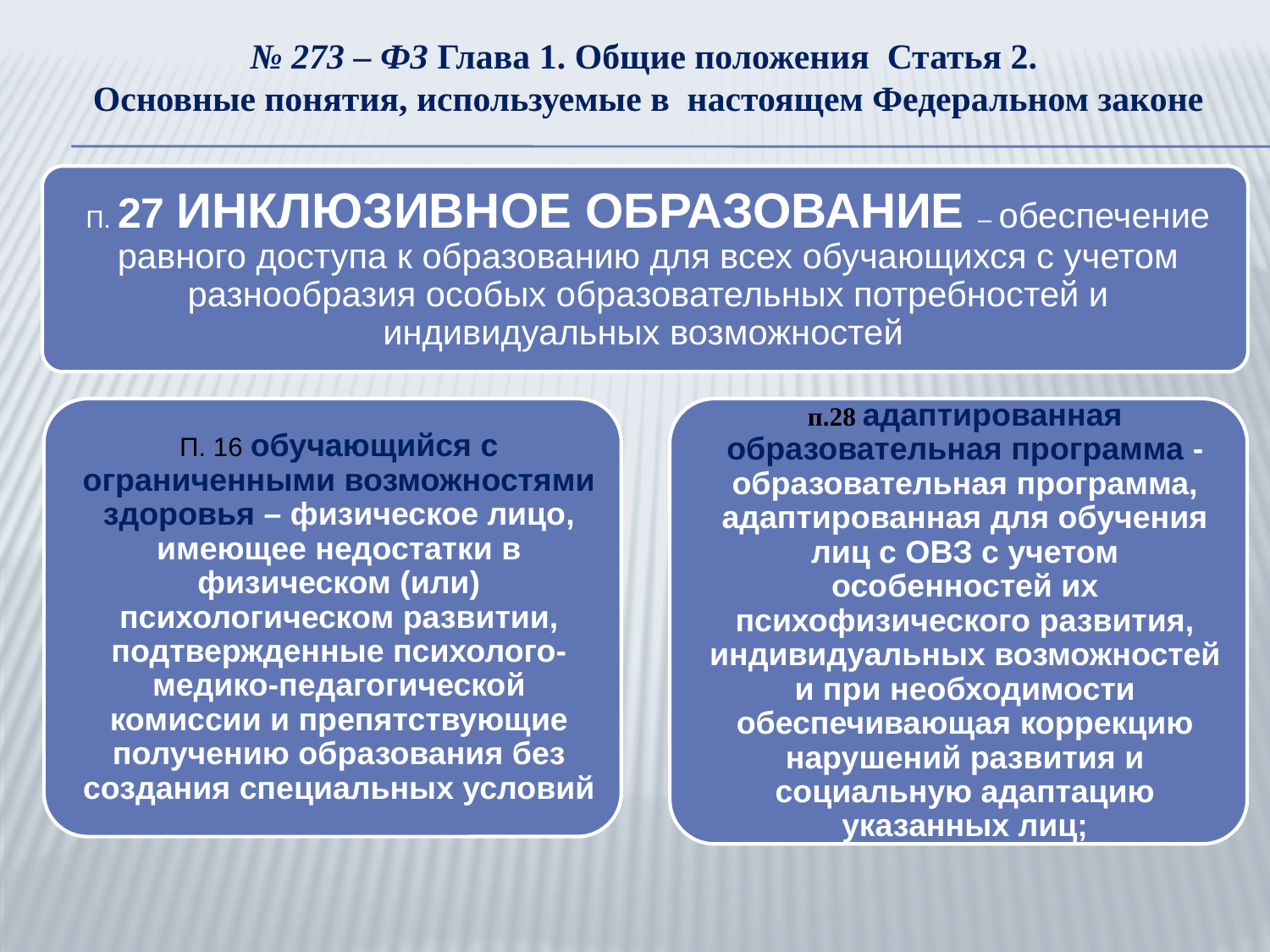

# № 273 – ФЗ Глава 1. Общие положения  Статья 2. Основные понятия, используемые в  настоящем Федеральном законе
П. 27 ИНКЛЮЗИВНОЕ ОБРАЗОВАНИЕ – обеспечение равного доступа к образованию для всех обучающихся с учетом разнообразия особых образовательных потребностей и индивидуальных возможностей
П. 16 обучающийся с ограниченными возможностями здоровья – физическое лицо, имеющее недостатки в физическом (или) психологическом развитии, подтвержденные психолого-медико-педагогической комиссии и препятствующие получению образования без создания специальных условий
п.28 адаптированная образовательная программа - образовательная программа, адаптированная для обучения лиц с ОВЗ с учетом особенностей их психофизического развития, индивидуальных возможностей и при необходимости обеспечивающая коррекцию нарушений развития и социальную адаптацию указанных лиц;